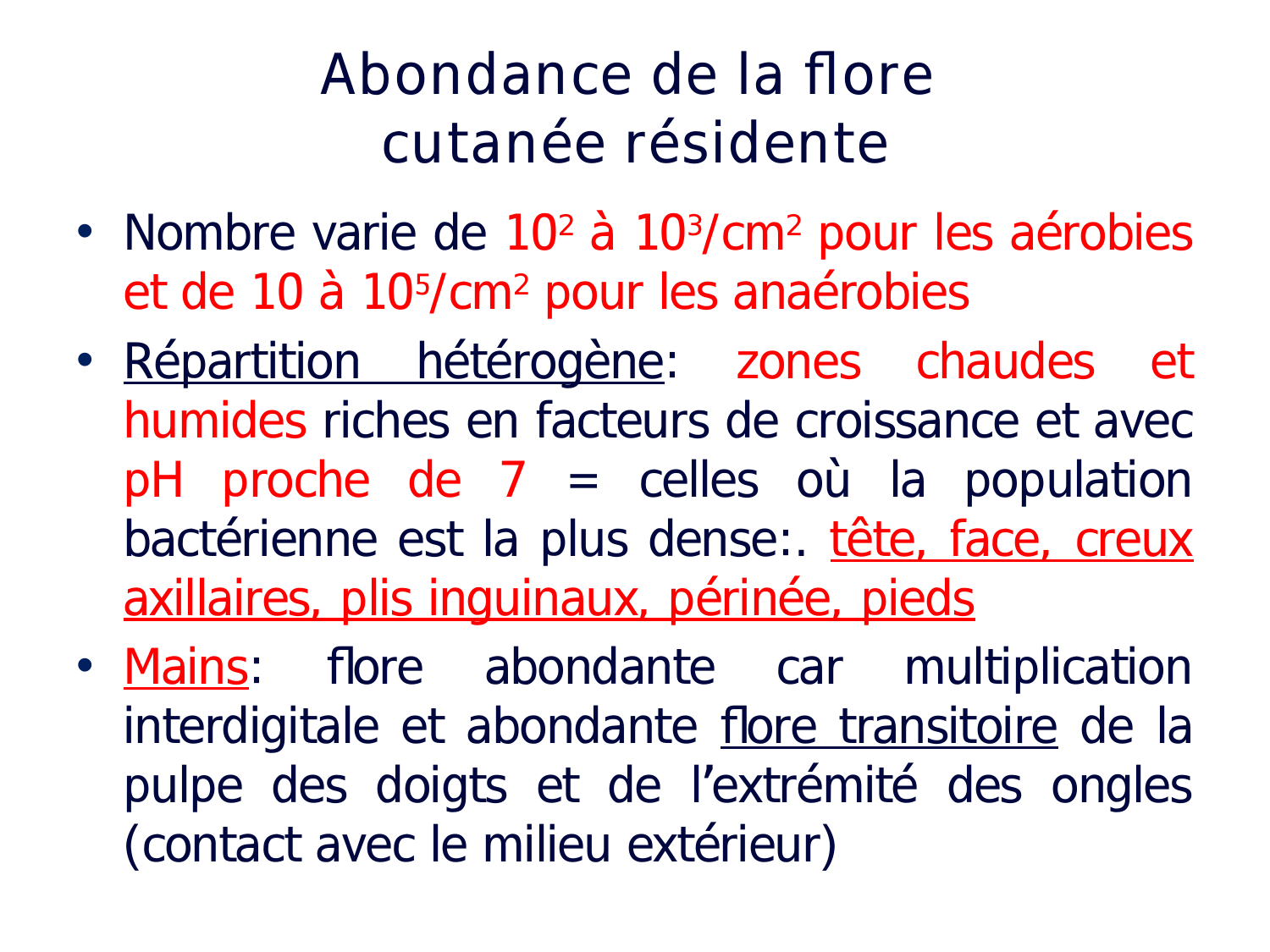

# Abondance de la flore cutanée résidente
Nombre varie de 102 à 103/cm2 pour les aérobies et de 10 à 105/cm2 pour les anaérobies
Répartition hétérogène: zones chaudes et humides riches en facteurs de croissance et avec pH proche de 7 = celles où la population bactérienne est la plus dense:. tête, face, creux axillaires, plis inguinaux, périnée, pieds
Mains: flore abondante car multiplication interdigitale et abondante flore transitoire de la pulpe des doigts et de l’extrémité des ongles (contact avec le milieu extérieur)